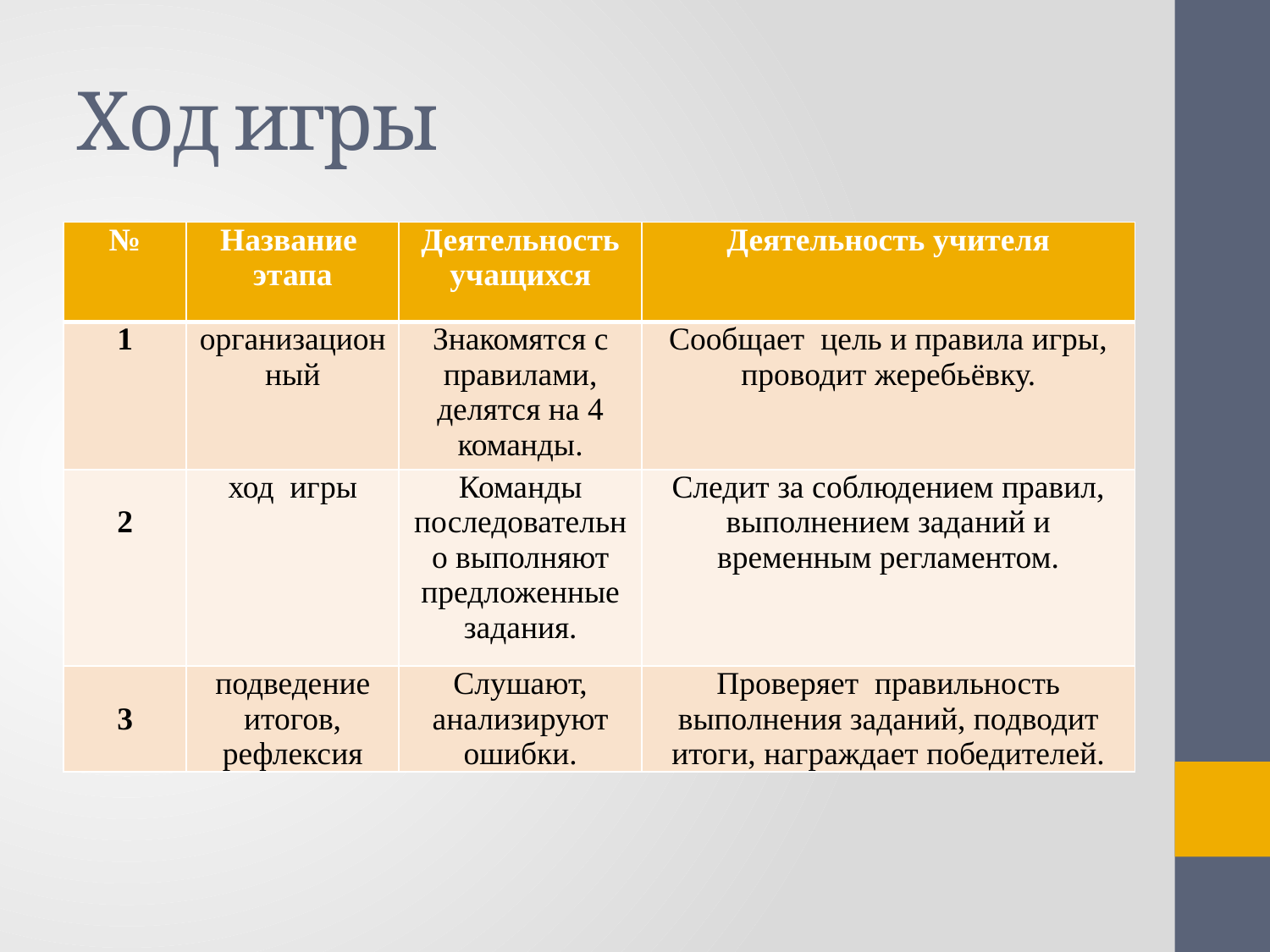

# Ход игры
| № | Название этапа | Деятельность учащихся | Деятельность учителя |
| --- | --- | --- | --- |
| 1 | организационный | Знакомятся с правилами, делятся на 4 команды. | Сообщает цель и правила игры, проводит жеребьёвку. |
| 2 | ход игры | Команды последовательно выполняют предложенные задания. | Следит за соблюдением правил, выполнением заданий и временным регламентом. |
| 3 | подведение итогов, рефлексия | Слушают, анализируют ошибки. | Проверяет правильность выполнения заданий, подводит итоги, награждает победителей. |